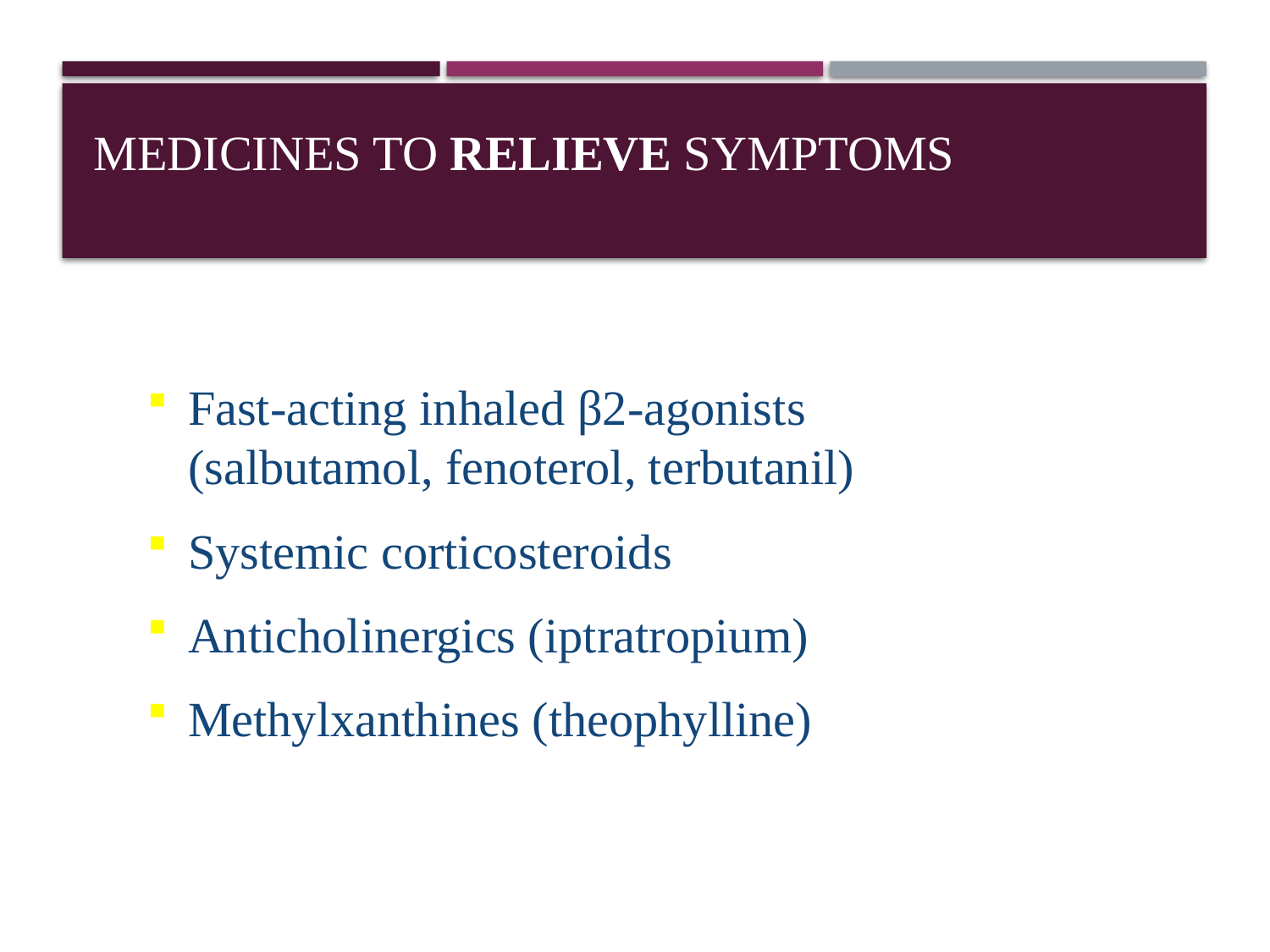

# Medicines to relieve symptoms
Fast-acting inhaled β2-agonists           (salbutamol, fenoterol, terbutanil)
Systemic corticosteroids
Anticholinergics (iptratropium)
Methylxanthines (theophylline)